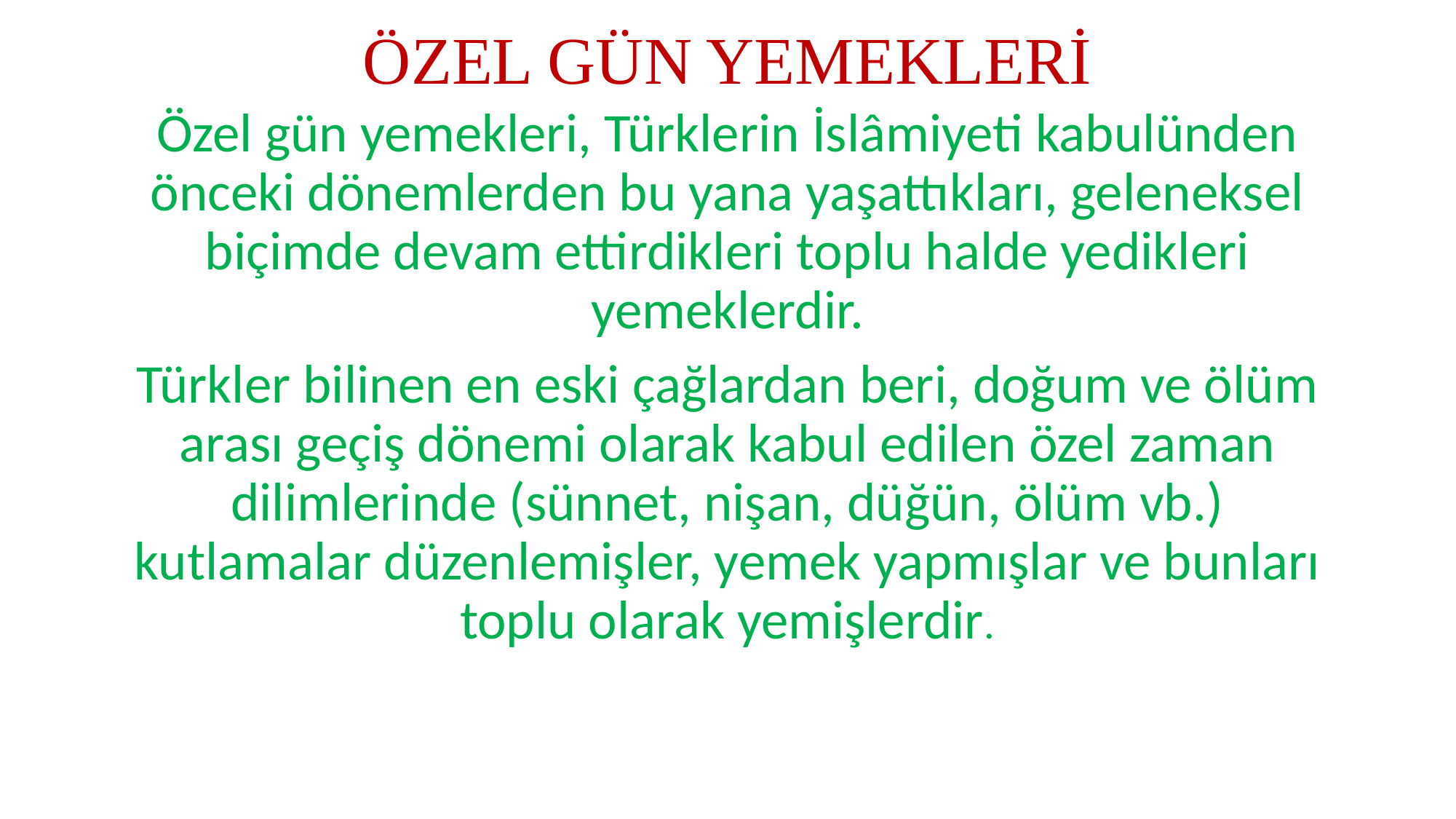

# ÖZEL GÜN YEMEKLERİ
Özel gün yemekleri, Türklerin İslâmiyeti kabulünden önceki dönemlerden bu yana yaşattıkları, geleneksel biçimde devam ettirdikleri toplu halde yedikleri yemeklerdir.
Türkler bilinen en eski çağlardan beri, doğum ve ölüm arası geçiş dönemi olarak kabul edilen özel zaman dilimlerinde (sünnet, nişan, düğün, ölüm vb.) kutlamalar düzenlemişler, yemek yapmışlar ve bunları toplu olarak yemişlerdir.